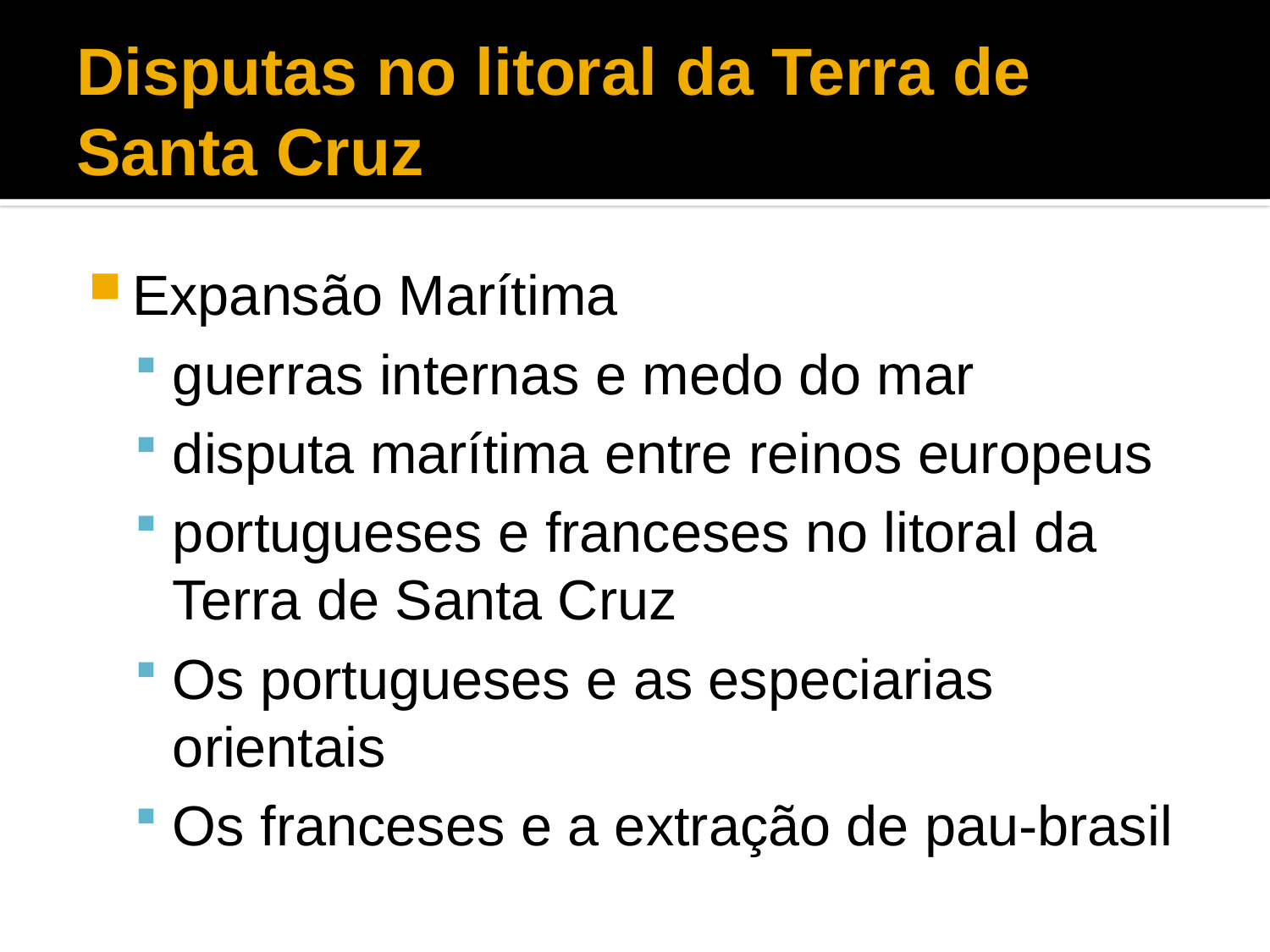

# Disputas no litoral da Terra de Santa Cruz
Expansão Marítima
guerras internas e medo do mar
disputa marítima entre reinos europeus
portugueses e franceses no litoral da Terra de Santa Cruz
Os portugueses e as especiarias orientais
Os franceses e a extração de pau-brasil